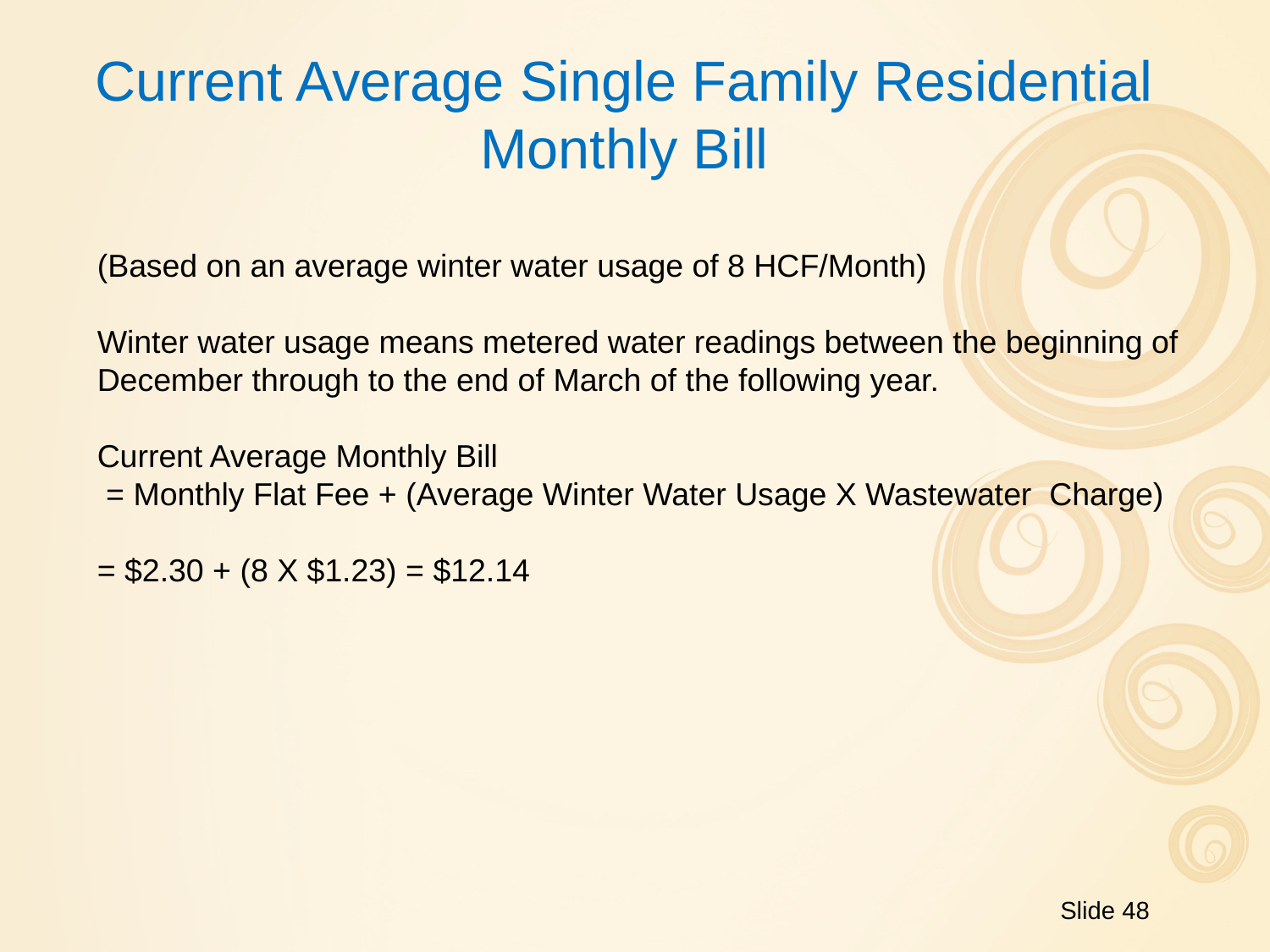

Current Average Single Family Residential Monthly Bill

(Based on an average winter water usage of 8 HCF/Month)

Winter water usage means metered water readings between the beginning of December through to the end of March of the following year.

Current Average Monthly Bill
 = Monthly Flat Fee + (Average Winter Water Usage X Wastewater  Charge)

= $2.30 + (8 X $1.23) = $12.14
Slide 48